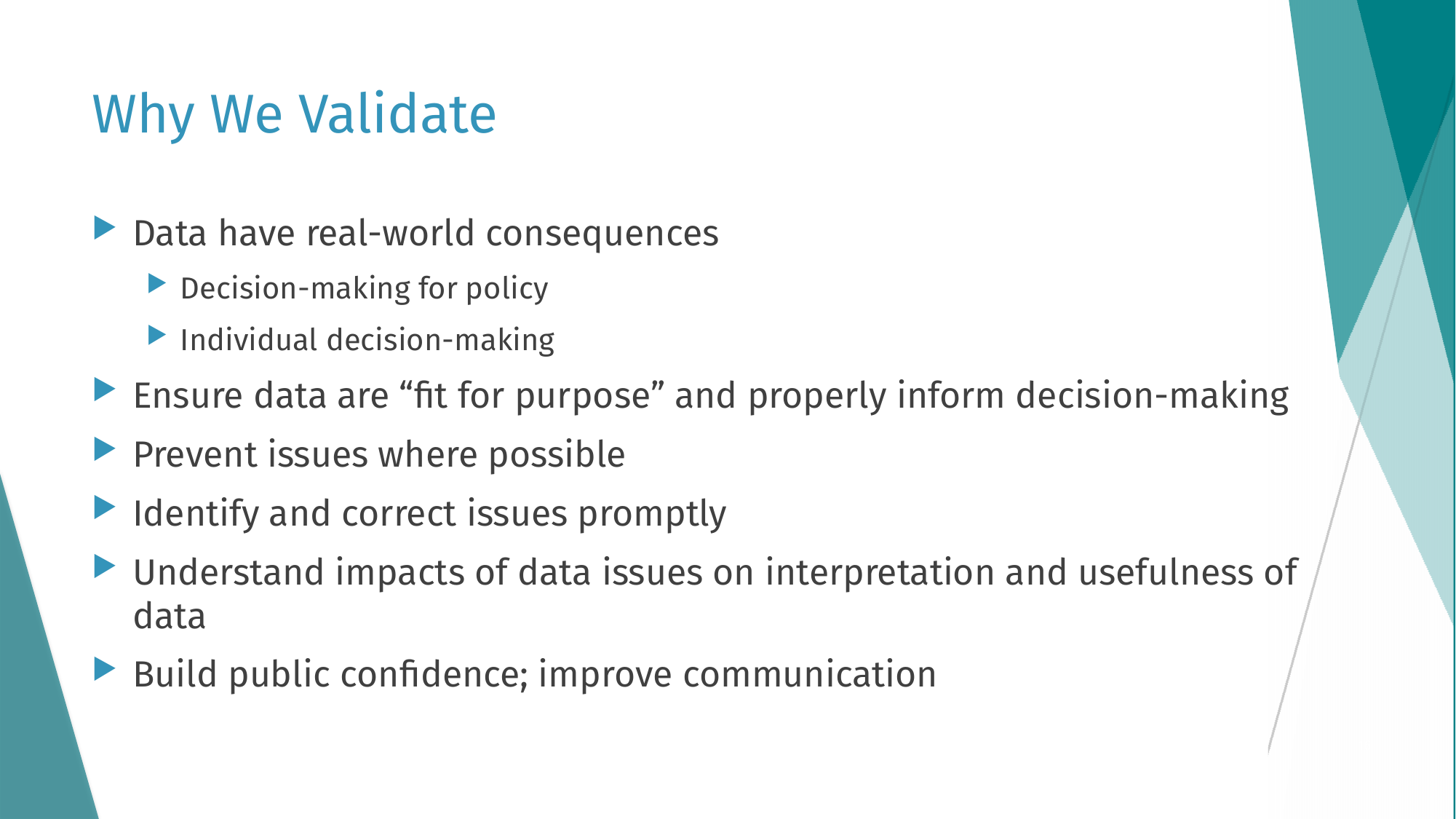

# Why We Validate
Data have real-world consequences
Decision-making for policy
Individual decision-making
Ensure data are “fit for purpose” and properly inform decision-making
Prevent issues where possible
Identify and correct issues promptly
Understand impacts of data issues on interpretation and usefulness of data
Build public confidence; improve communication

16